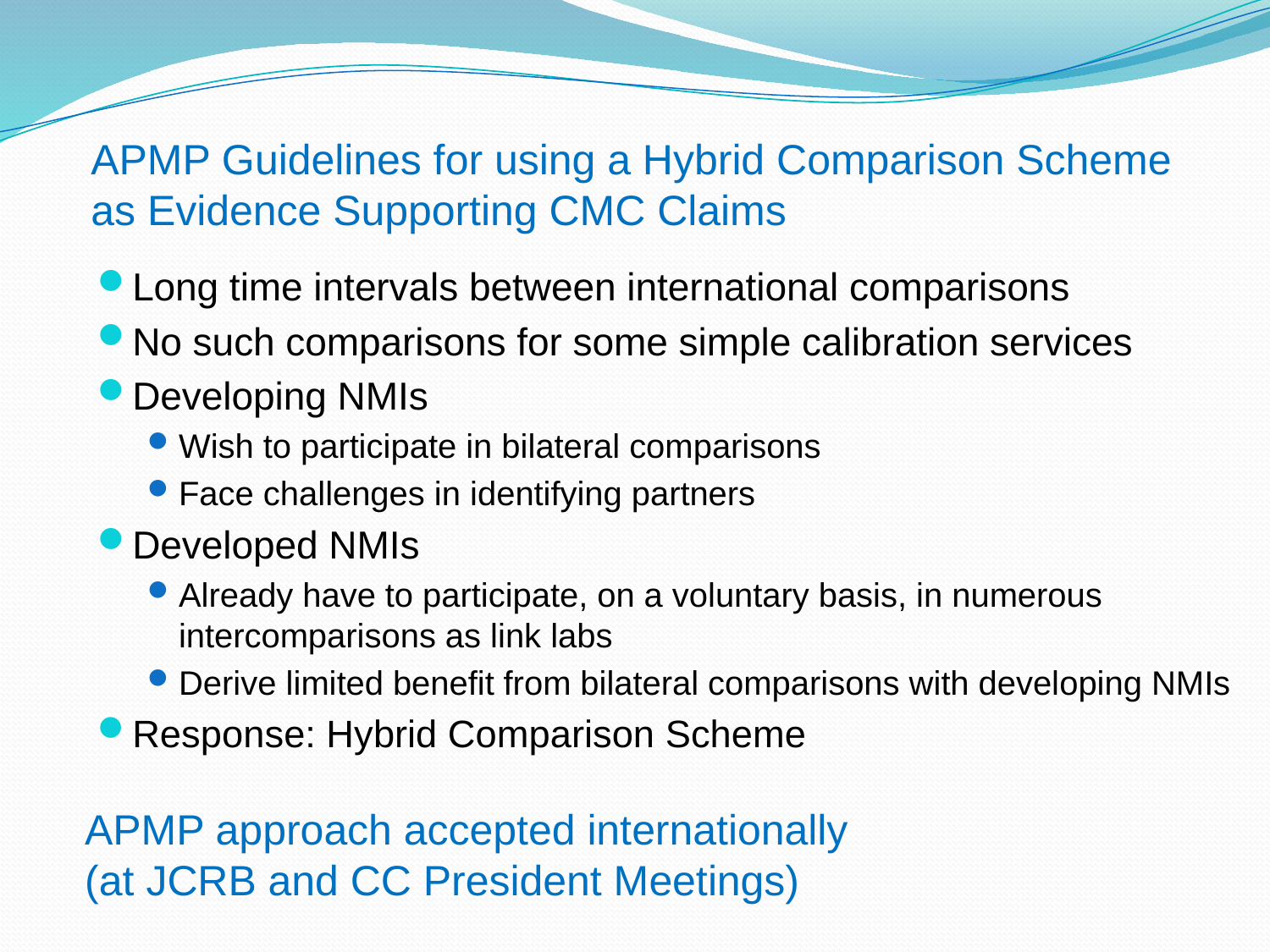

# APMP Guidelines for using a Hybrid Comparison Scheme as Evidence Supporting CMC Claims
Long time intervals between international comparisons
No such comparisons for some simple calibration services
Developing NMIs
Wish to participate in bilateral comparisons
Face challenges in identifying partners
Developed NMIs
Already have to participate, on a voluntary basis, in numerous intercomparisons as link labs
Derive limited benefit from bilateral comparisons with developing NMIs
Response: Hybrid Comparison Scheme

APMP approach accepted internationally
(at JCRB and CC President Meetings)